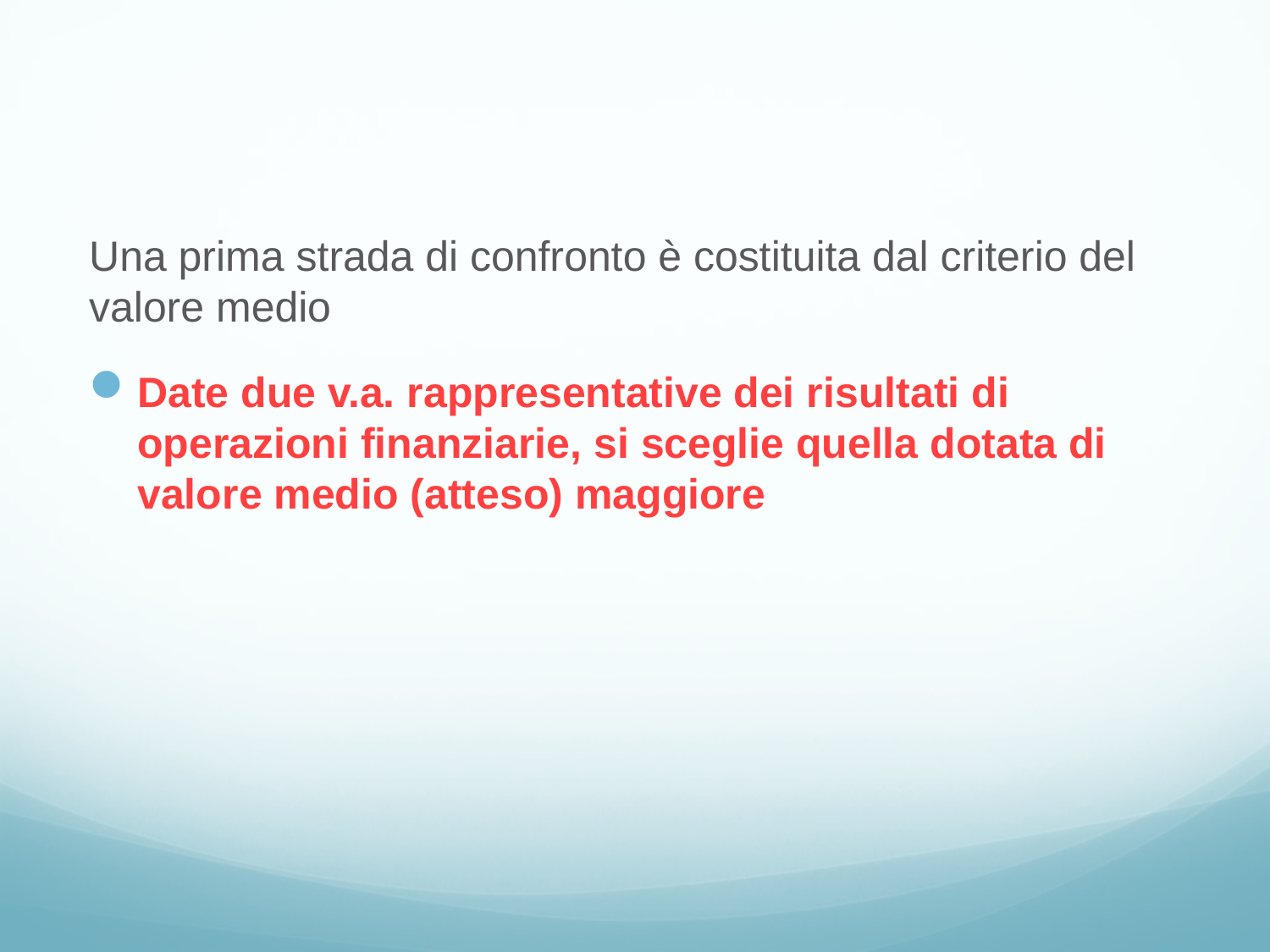

#
Una prima strada di confronto è costituita dal criterio del valore medio
Date due v.a. rappresentative dei risultati di operazioni finanziarie, si sceglie quella dotata di valore medio (atteso) maggiore